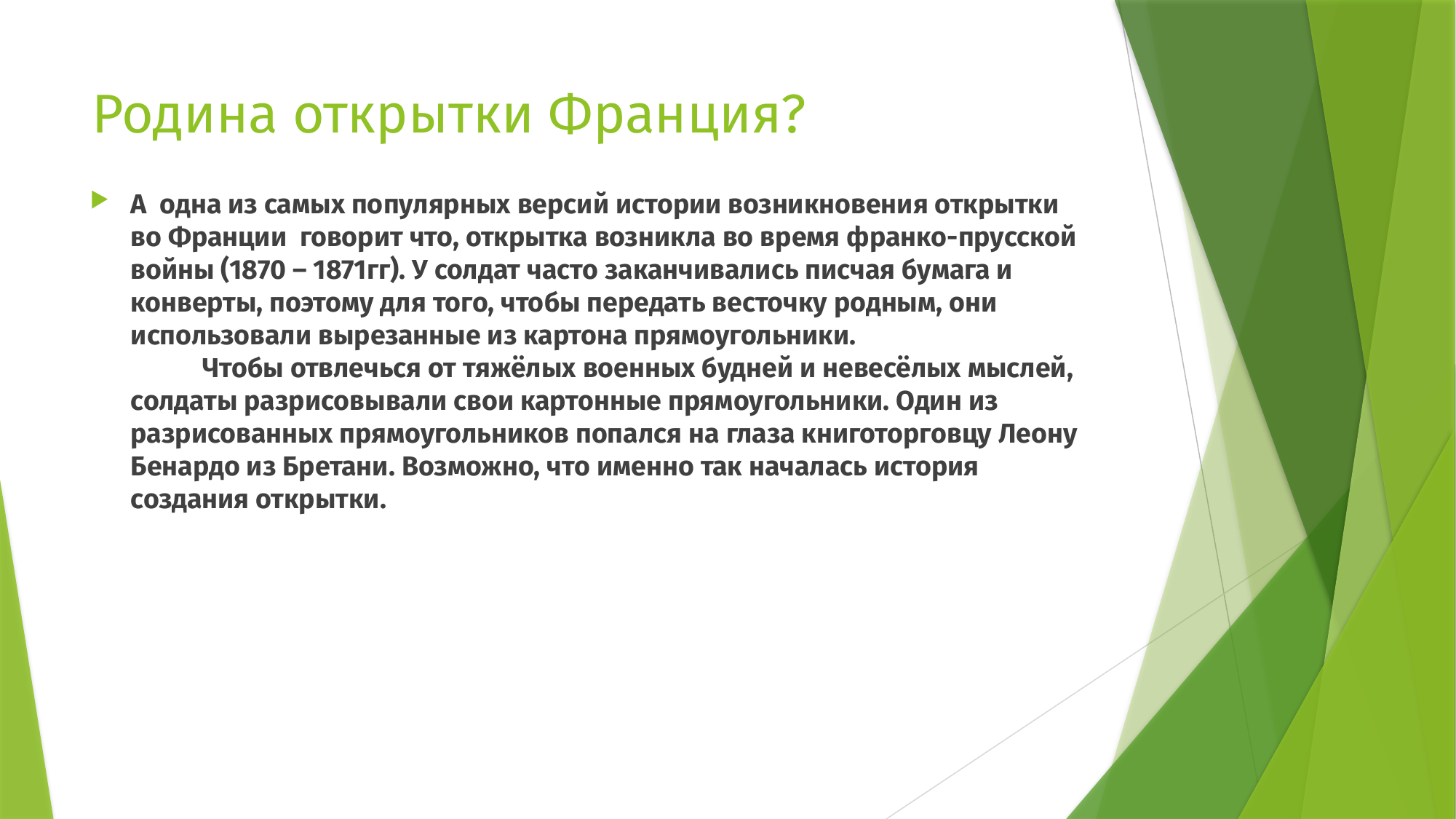

# Родина открытки Франция?
А  одна из самых популярных версий истории возникновения открытки  во Франции  говорит что, открытка возникла во время франко-прусской войны (1870 – 1871гг). У солдат часто заканчивались писчая бумага и конверты, поэтому для того, чтобы передать весточку родным, они использовали вырезанные из картона прямоугольники.
           Чтобы отвлечься от тяжёлых военных будней и невесёлых мыслей, солдаты разрисовывали свои картонные прямоугольники. Один из разрисованных прямоугольников попался на глаза книготорговцу Леону Бенардо из Бретани. Возможно, что именно так началась история создания открытки.